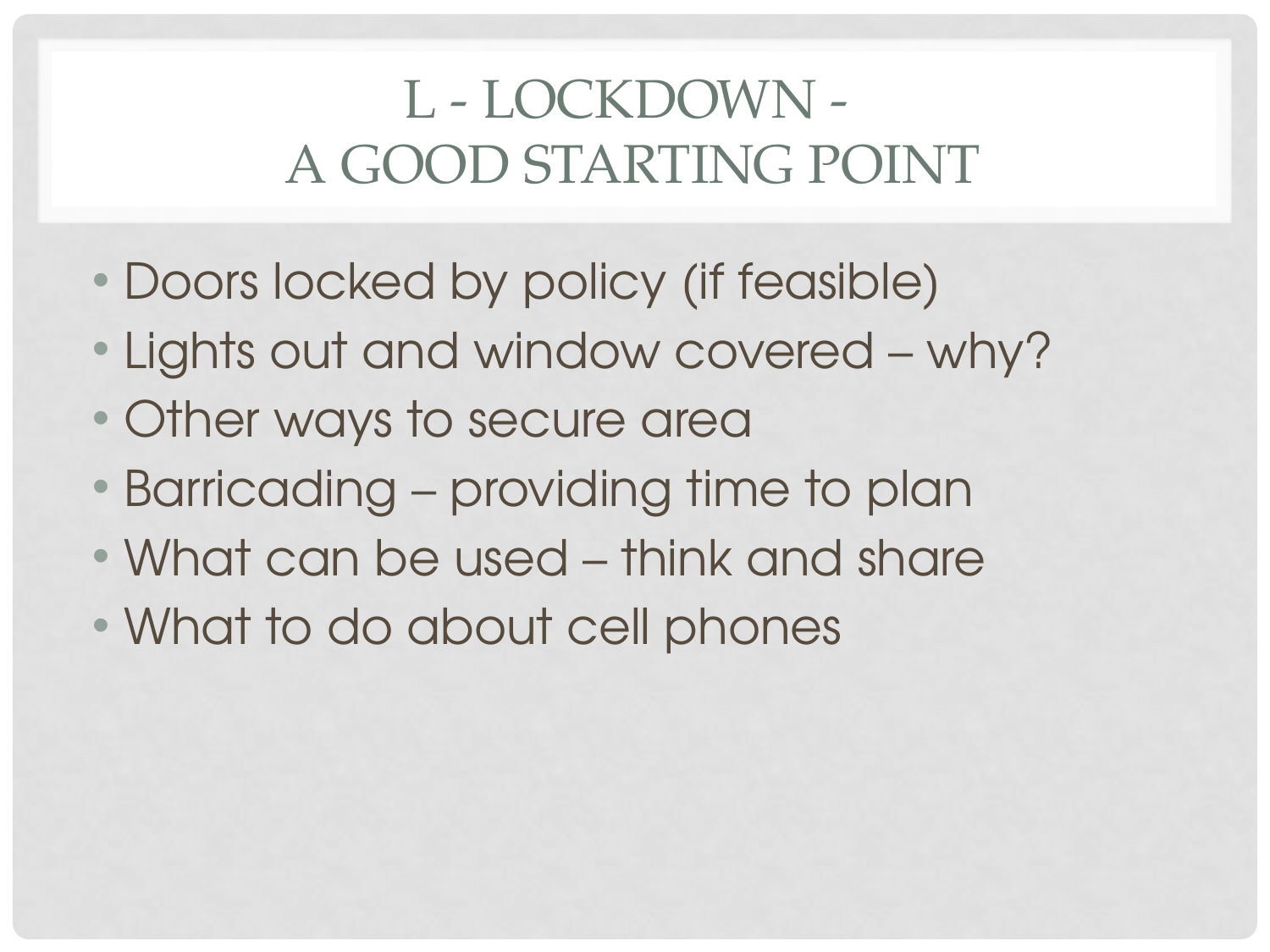

# L - Lockdown - a good starting point
Doors locked by policy (if feasible)
Lights out and window covered – why?
Other ways to secure area
Barricading – providing time to plan
What can be used – think and share
What to do about cell phones